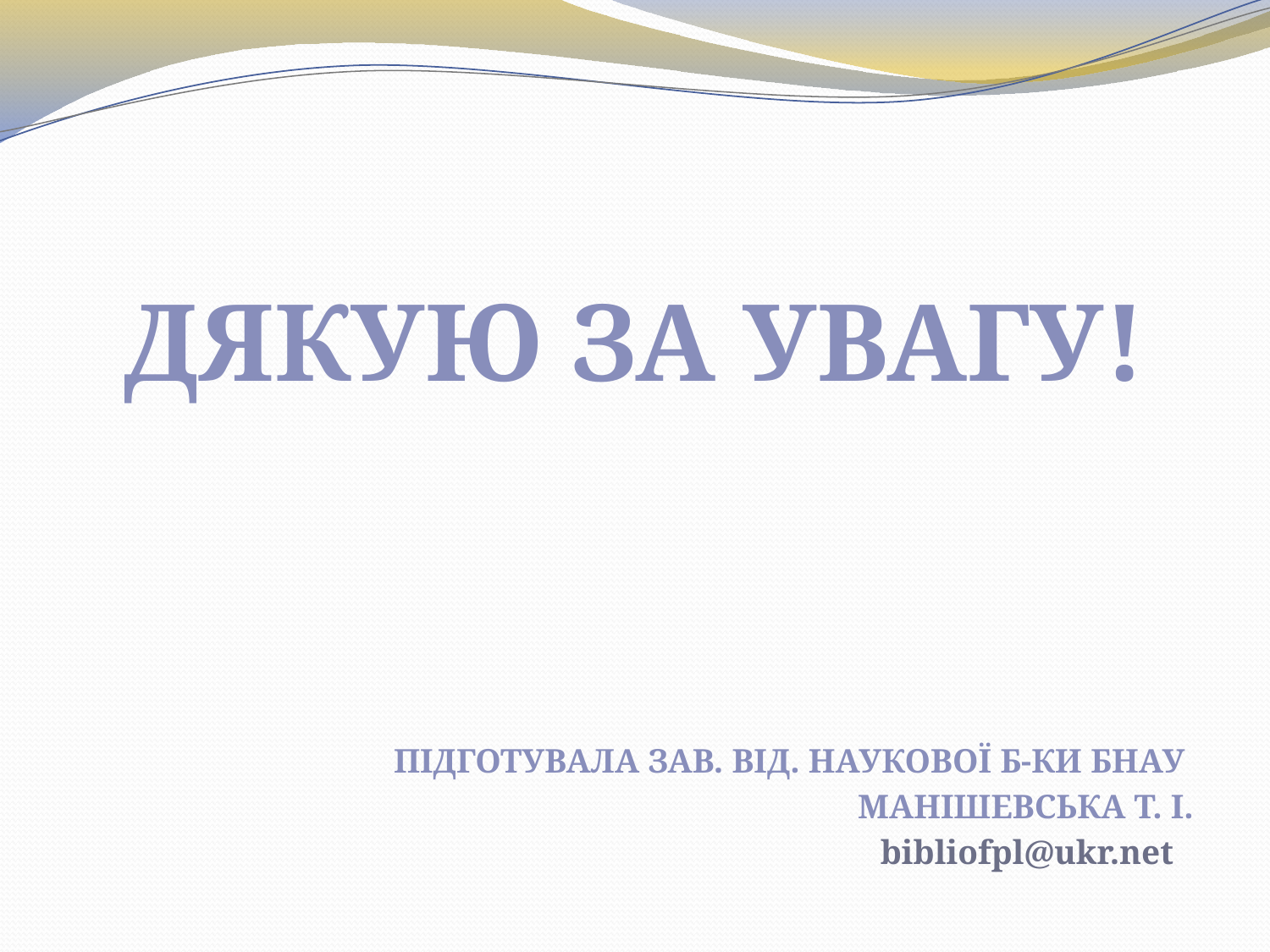

Дякую за увагу!

Підготувала зав. від. Наукової б-ки БНАУ
Манішевська Т. І.
                                                                                               bibliofpl@ukr.net